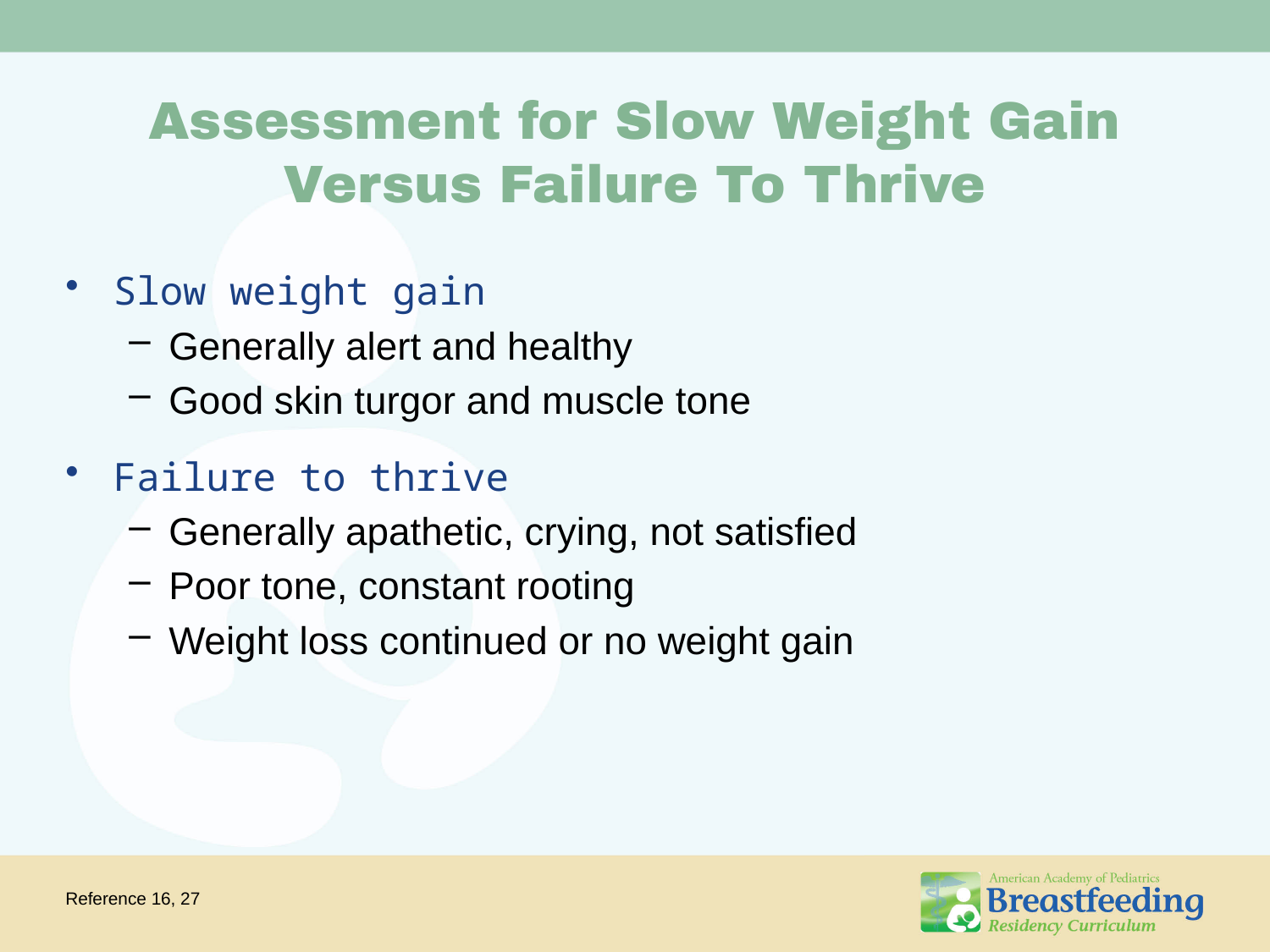

Assessment for Slow Weight Gain Versus Failure To Thrive
Slow weight gain
Generally alert and healthy
Good skin turgor and muscle tone
Failure to thrive
Generally apathetic, crying, not satisfied
Poor tone, constant rooting
Weight loss continued or no weight gain
Reference 16, 27